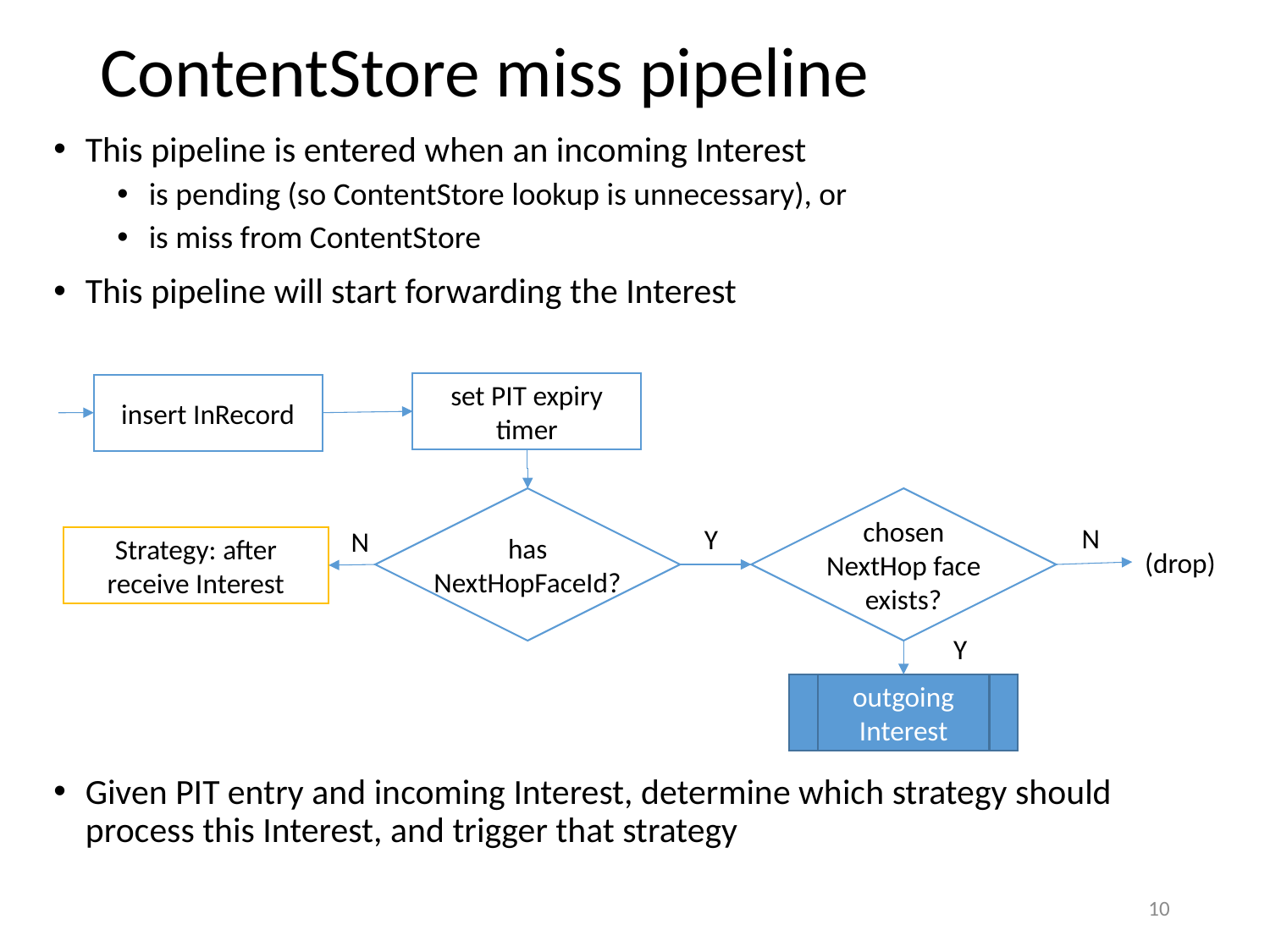

# ContentStore miss pipeline
This pipeline is entered when an incoming Interest
is pending (so ContentStore lookup is unnecessary), or
is miss from ContentStore
This pipeline will start forwarding the Interest
set PIT expiry timer
insert InRecord
has
NextHopFaceId?
chosen
NextHop face
exists?
N
Y
N
Strategy: after receive Interest
(drop)
Y
outgoing Interest
Given PIT entry and incoming Interest, determine which strategy should process this Interest, and trigger that strategy
10